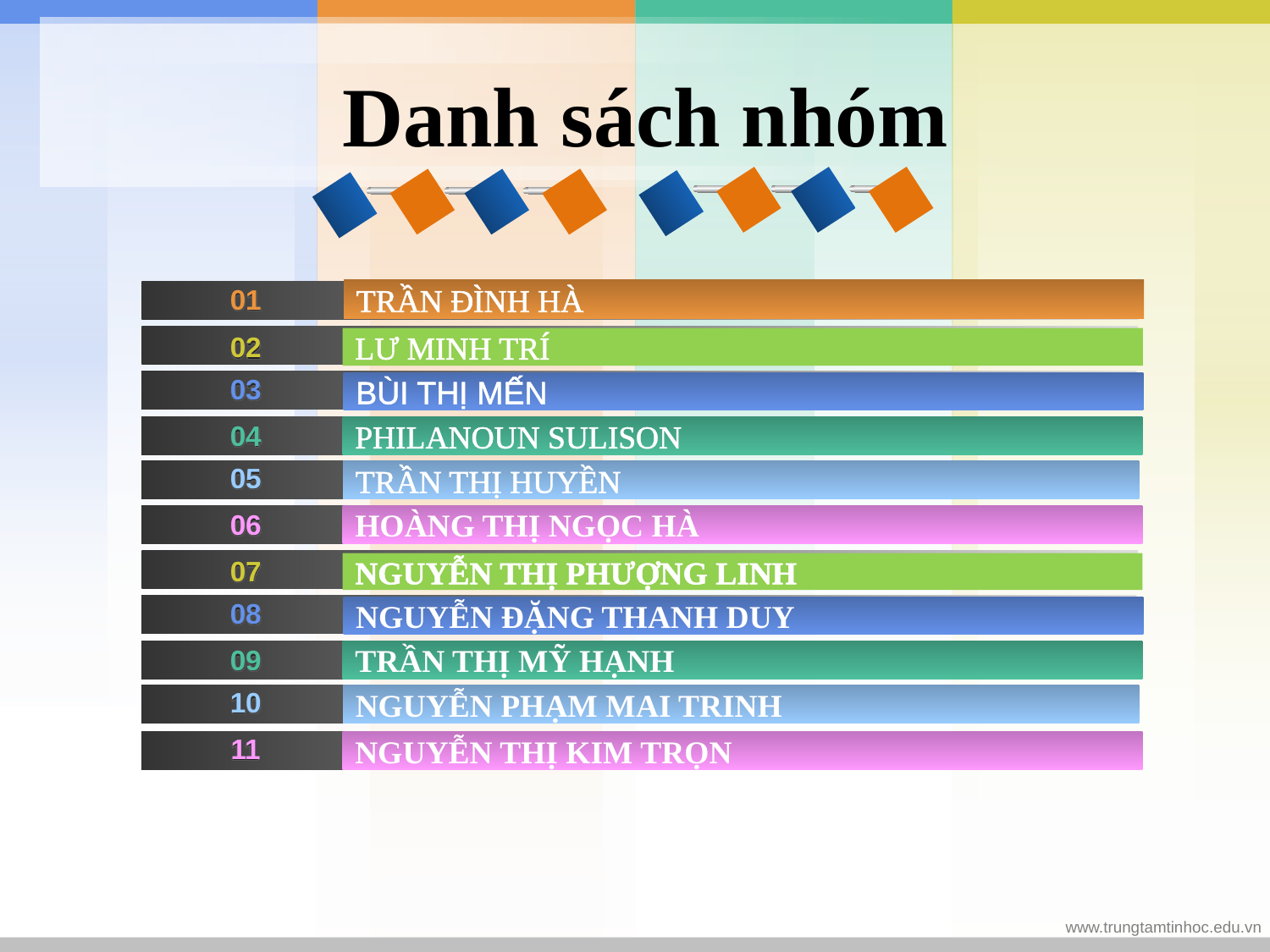

Danh sách nhóm

01
TRẦN ĐÌNH HÀ

02

LƯ MINH TRÍ
03

BÙI THỊ MẾN
04

PHILANOUN SULISON
05

TRẦN THỊ HUYỀN
06
HOÀNG THỊ NGỌC HÀ

07

NGUYỄN THỊ PHƯỢNG LINH
08

NGUYỄN ĐẶNG THANH DUY
09

TRẦN THỊ MỸ HẠNH
10

NGUYỄN PHẠM MAI TRINH
11
NGUYỄN THỊ KIM TRỌN